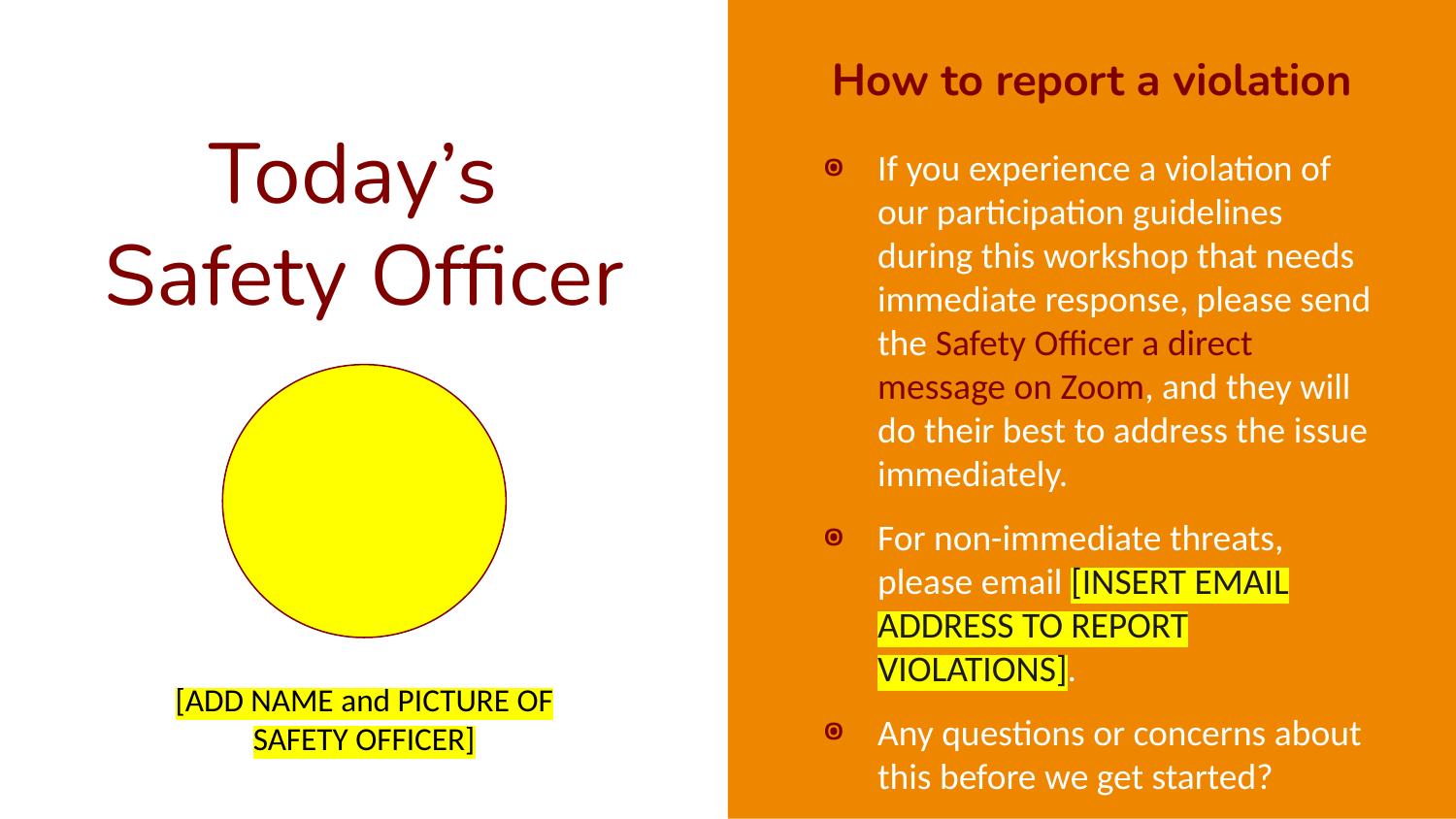

How to report a violation
# Today’s
Safety Officer
If you experience a violation of our participation guidelines during this workshop that needs immediate response, please send the Safety Officer a direct message on Zoom, and they will do their best to address the issue immediately.
For non-immediate threats, please email [INSERT EMAIL ADDRESS TO REPORT VIOLATIONS].
Any questions or concerns about this before we get started?

[ADD NAME and PICTURE OF SAFETY OFFICER]